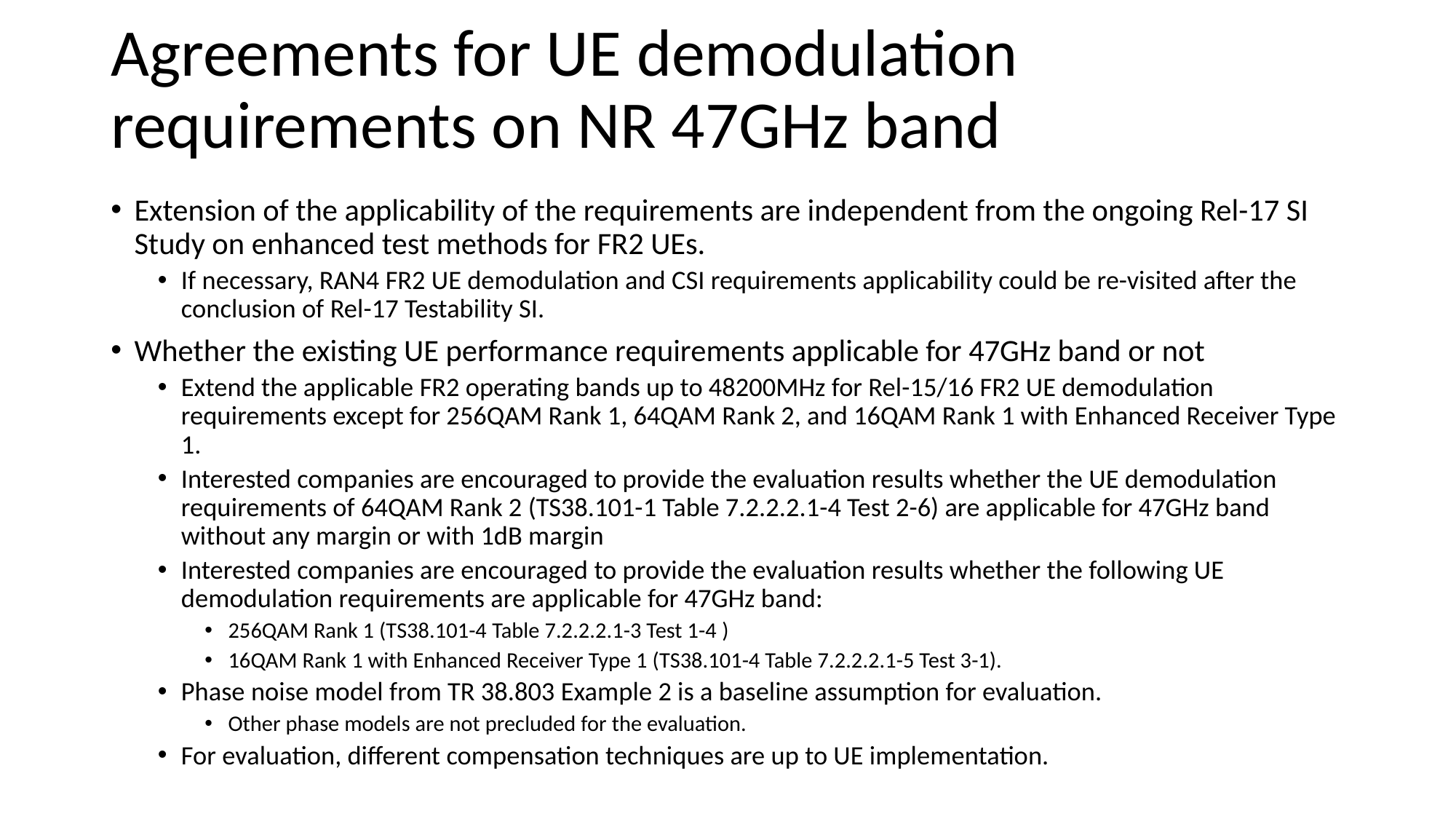

# Agreements for UE demodulation requirements on NR 47GHz band
Extension of the applicability of the requirements are independent from the ongoing Rel-17 SI Study on enhanced test methods for FR2 UEs.
If necessary, RAN4 FR2 UE demodulation and CSI requirements applicability could be re-visited after the conclusion of Rel-17 Testability SI.
Whether the existing UE performance requirements applicable for 47GHz band or not
Extend the applicable FR2 operating bands up to 48200MHz for Rel-15/16 FR2 UE demodulation requirements except for 256QAM Rank 1, 64QAM Rank 2, and 16QAM Rank 1 with Enhanced Receiver Type 1.
Interested companies are encouraged to provide the evaluation results whether the UE demodulation requirements of 64QAM Rank 2 (TS38.101-1 Table 7.2.2.2.1-4 Test 2-6) are applicable for 47GHz band without any margin or with 1dB margin
Interested companies are encouraged to provide the evaluation results whether the following UE demodulation requirements are applicable for 47GHz band:
256QAM Rank 1 (TS38.101-4 Table 7.2.2.2.1-3 Test 1-4 )
16QAM Rank 1 with Enhanced Receiver Type 1 (TS38.101-4 Table 7.2.2.2.1-5 Test 3-1).
Phase noise model from TR 38.803 Example 2 is a baseline assumption for evaluation.
Other phase models are not precluded for the evaluation.
For evaluation, different compensation techniques are up to UE implementation.